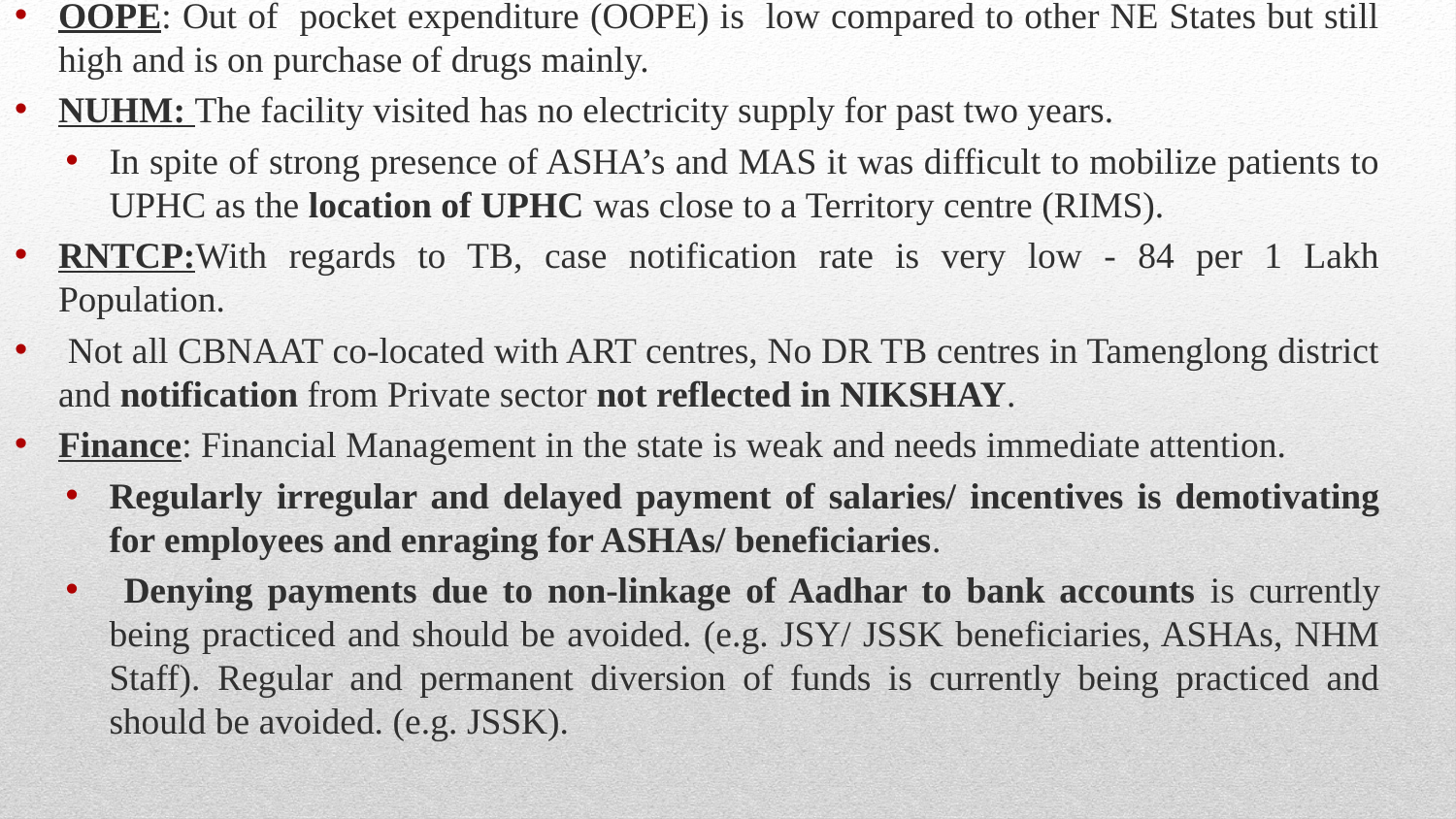

OOPE: Out of  pocket expenditure (OOPE) is  low compared to other NE States but still high and is on purchase of drugs mainly.
NUHM: The facility visited has no electricity supply for past two years.
In spite of strong presence of ASHA’s and MAS it was difficult to mobilize patients to UPHC as the location of UPHC was close to a Territory centre (RIMS).
RNTCP:With regards to TB, case notification rate is very low - 84 per 1 Lakh Population.
 Not all CBNAAT co-located with ART centres, No DR TB centres in Tamenglong district and notification from Private sector not reflected in NIKSHAY.
Finance: Financial Management in the state is weak and needs immediate attention.
Regularly irregular and delayed payment of salaries/ incentives is demotivating for employees and enraging for ASHAs/ beneficiaries.
 Denying payments due to non-linkage of Aadhar to bank accounts is currently being practiced and should be avoided. (e.g. JSY/ JSSK beneficiaries, ASHAs, NHM Staff). Regular and permanent diversion of funds is currently being practiced and should be avoided. (e.g. JSSK).